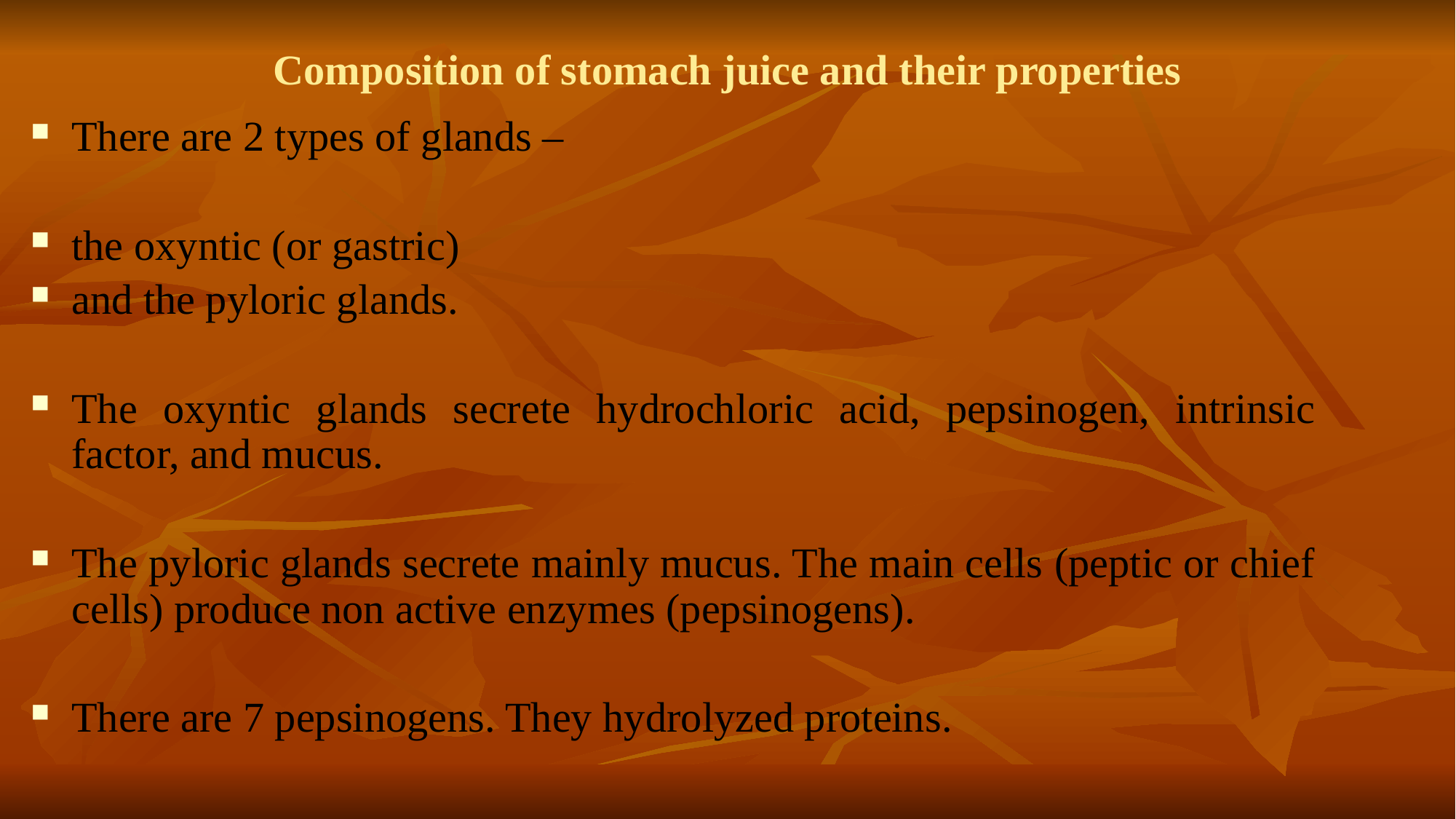

# Composition of stomach juice and their properties
There are 2 types of glands –

the oxyntic (or gastric)
and the pyloric glands.

The oxyntic glands secrete hydrochloric acid, pepsinogen, intrinsic factor, and mucus.

The pyloric glands secrete mainly mucus. The main cells (peptic or chief cells) produce non active enzymes (pepsinogens).

There are 7 pepsinogens. They hydrolyzed proteins.